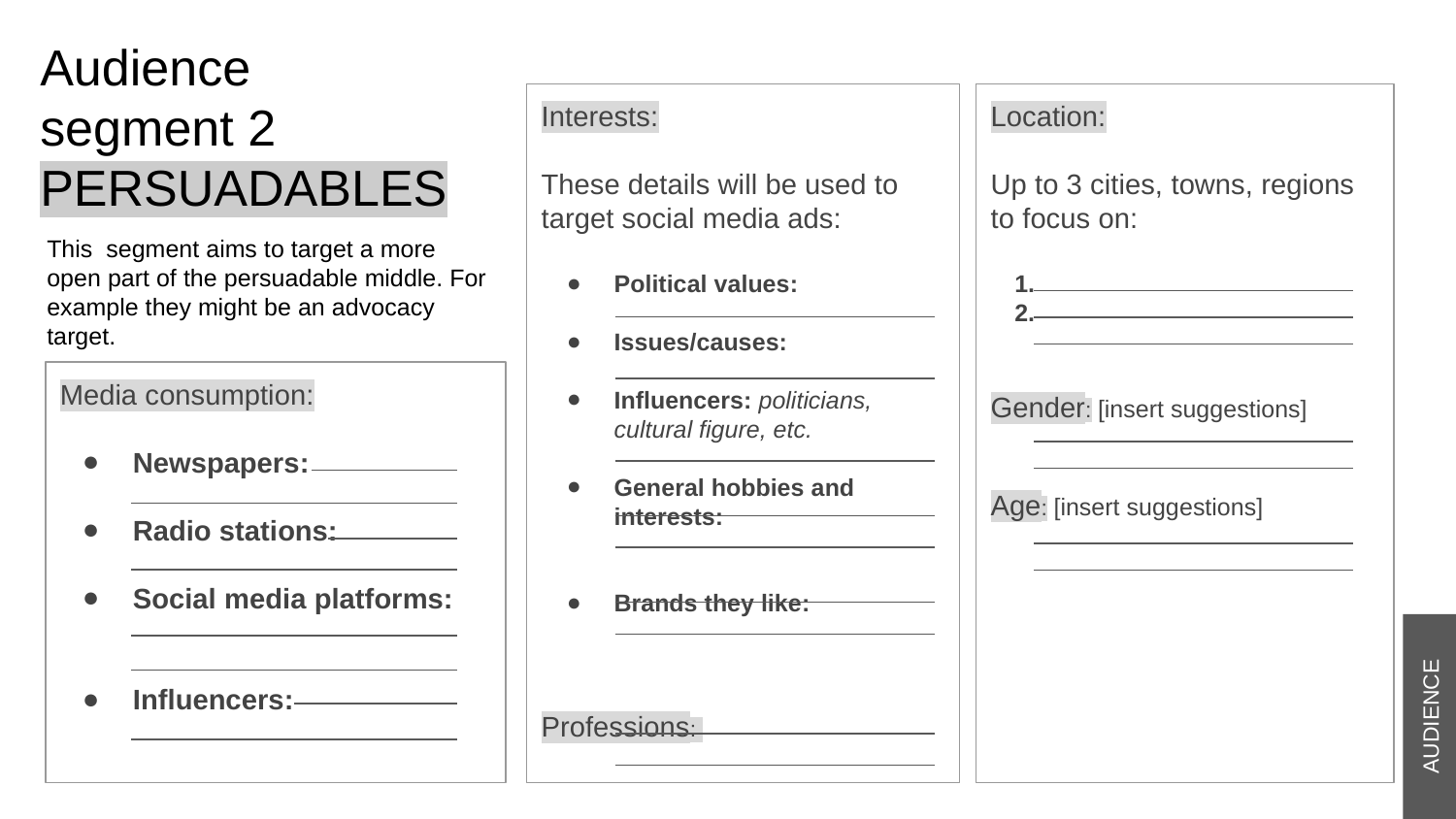

Audience
segment 2
PERSUADABLES
Interests:
These details will be used to target social media ads:

Political values:
Issues/causes:
Influencers: politicians, cultural figure, etc.
General hobbies and interests:
Brands they like:

Professions:

Location:

Up to 3 cities, towns, regions to focus on:

Gender: [insert suggestions]

Age: [insert suggestions]
This  segment aims to target a more open part of the persuadable middle. For example they might be an advocacy target.
Media consumption:

Newspapers:
Radio stations:
Social media platforms:
Influencers:

AUDIENCE